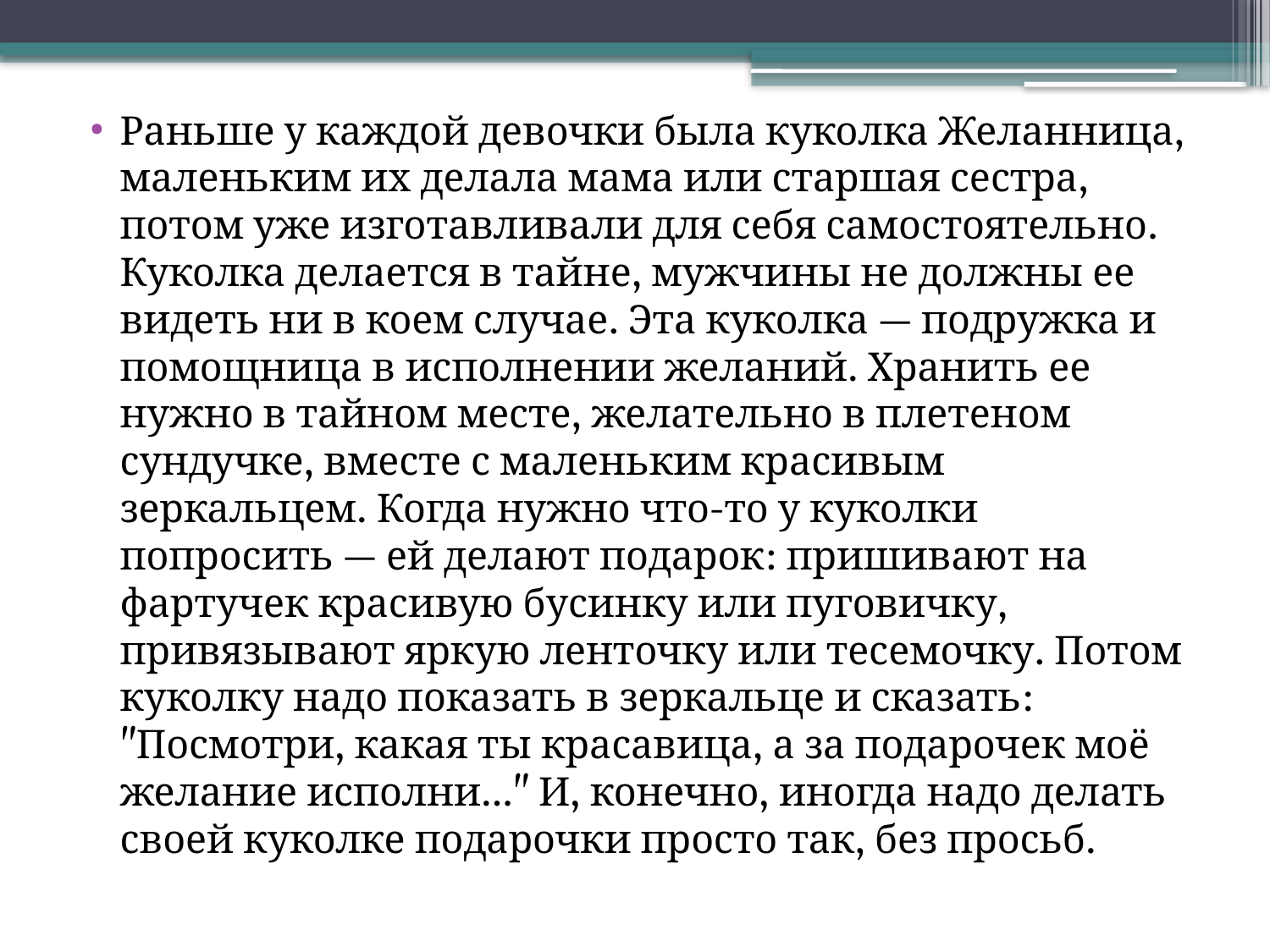

Раньше у каждой девочки была куколка Желанница, маленьким их делала мама или старшая сестра, потом уже изготавливали для себя самостоятельно. Куколка делается в тайне, мужчины не должны ее видеть ни в коем случае. Эта куколка — подружка и помощница в исполнении желаний. Хранить ее нужно в тайном месте, желательно в плетеном сундучке, вместе с маленьким красивым зеркальцем. Когда нужно что-то у куколки попросить — ей делают подарок: пришивают на фартучек красивую бусинку или пуговичку, привязывают яркую ленточку или тесемочку. Потом куколку надо показать в зеркальце и сказать: "Посмотри, какая ты красавица, а за подарочек моё желание исполни..." И, конечно, иногда надо делать своей куколке подарочки просто так, без просьб.